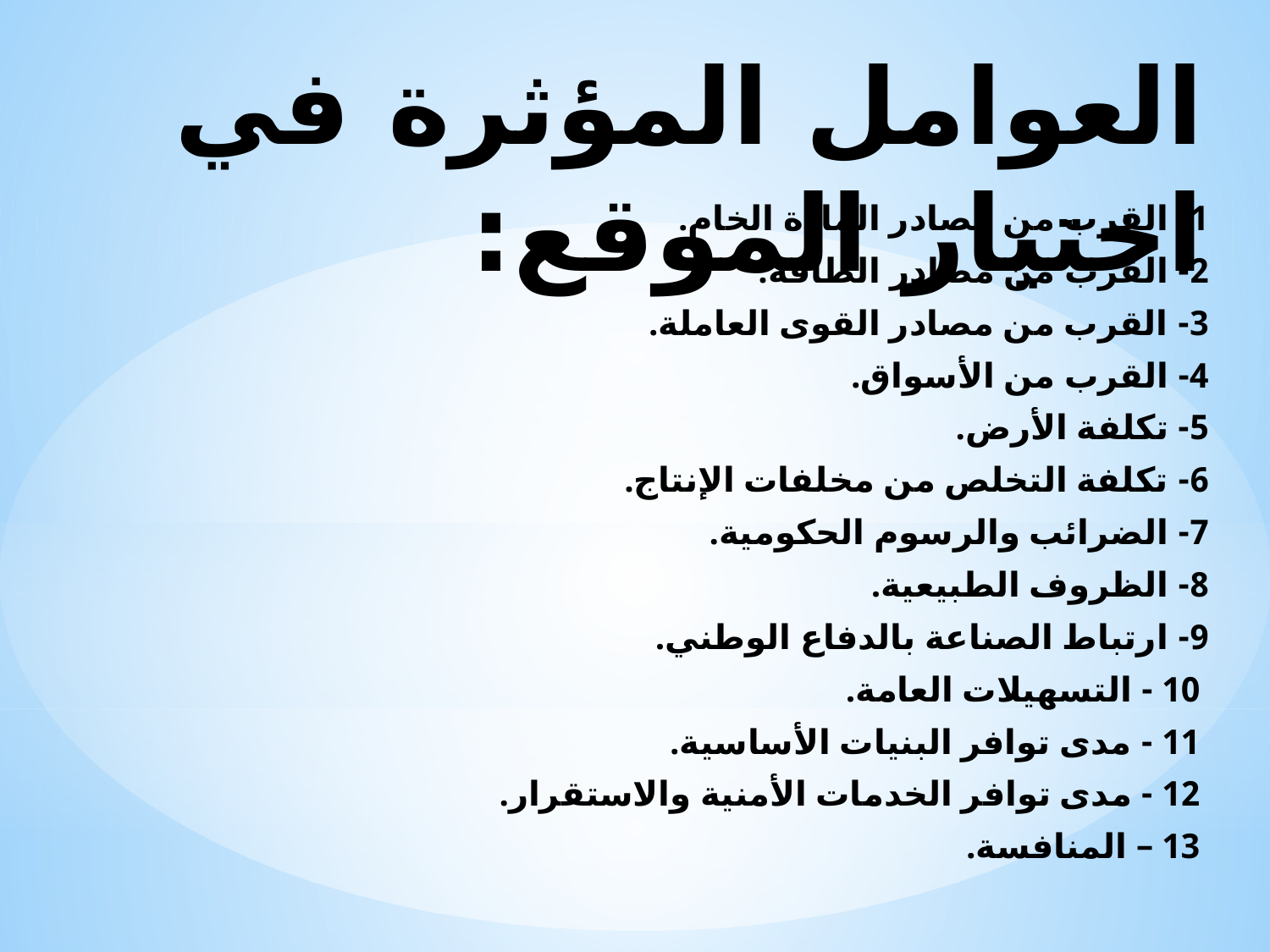

# العوامل المؤثرة في اختيار الموقع:
1- القرب من مصادر المادة الخام.
2- القرب من مصادر الطاقة.
3- القرب من مصادر القوى العاملة.
4- القرب من الأسواق.
5- تكلفة الأرض.
6- تكلفة التخلص من مخلفات الإنتاج.
7- الضرائب والرسوم الحكومية.
8- الظروف الطبيعية.
9- ارتباط الصناعة بالدفاع الوطني.
 10 - التسهيلات العامة.
 11 - مدى توافر البنيات الأساسية.
 12 - مدى توافر الخدمات الأمنية والاستقرار.
 13 – المنافسة.